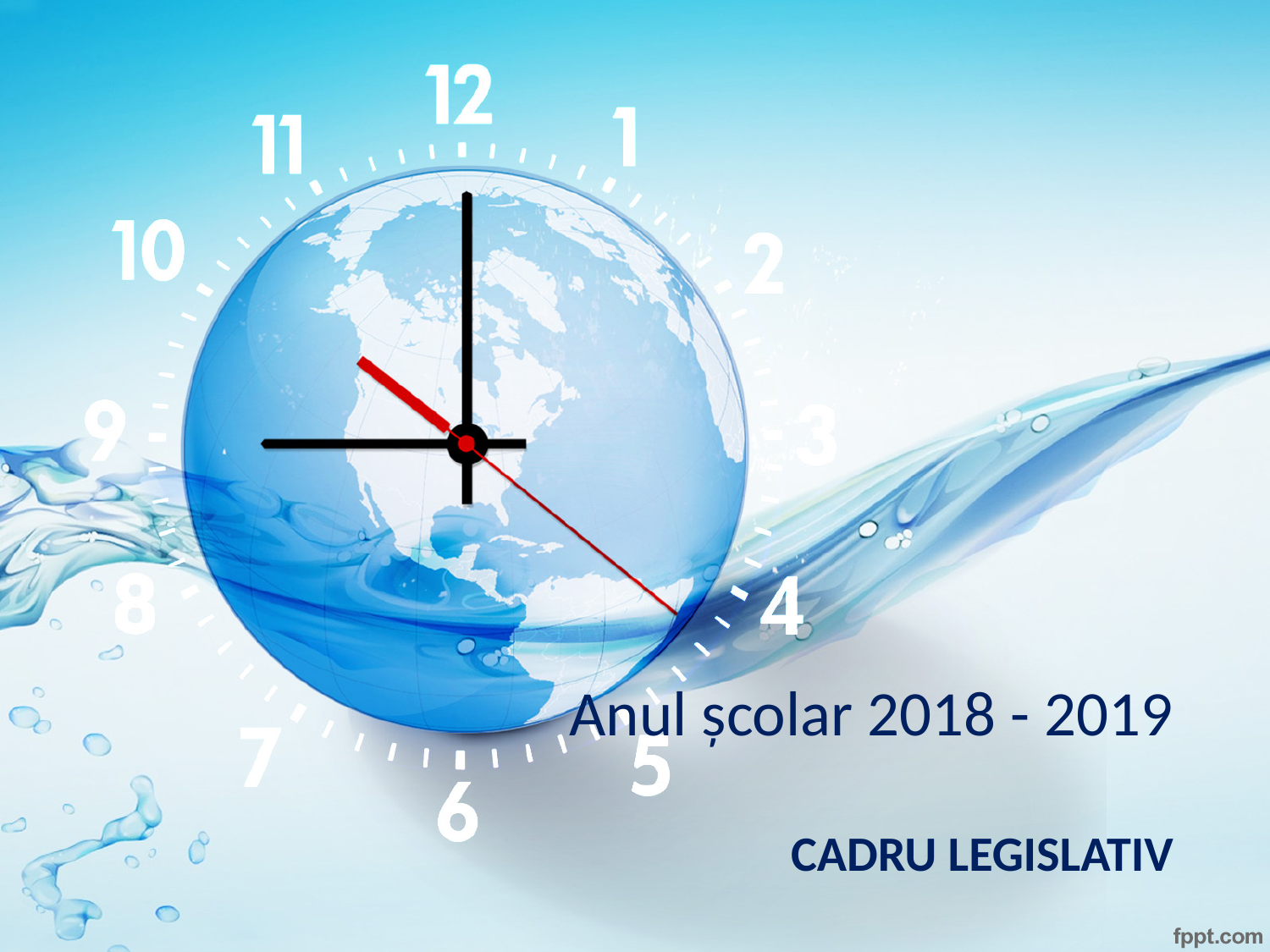

# Anul școlar 2018 - 2019
CADRU LEGISLATIV